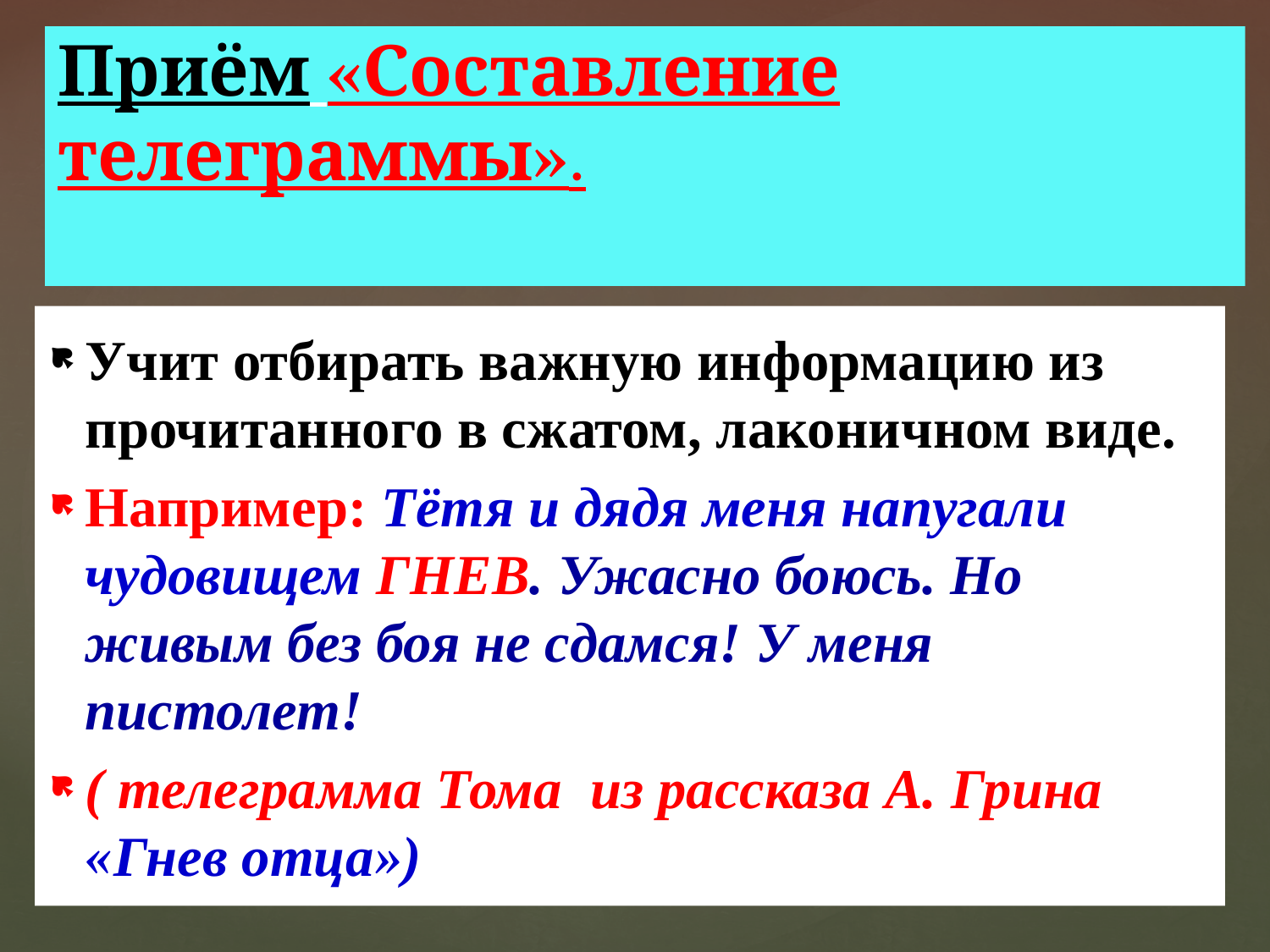

# Приём «Составление телеграммы».
Учит отбирать важную информацию из прочитанного в сжатом, лаконичном виде.
Например: Тётя и дядя меня напугали чудовищем ГНЕВ. Ужасно боюсь. Но живым без боя не сдамся! У меня пистолет!
( телеграмма Тома  из рассказа А. Грина «Гнев отца»)